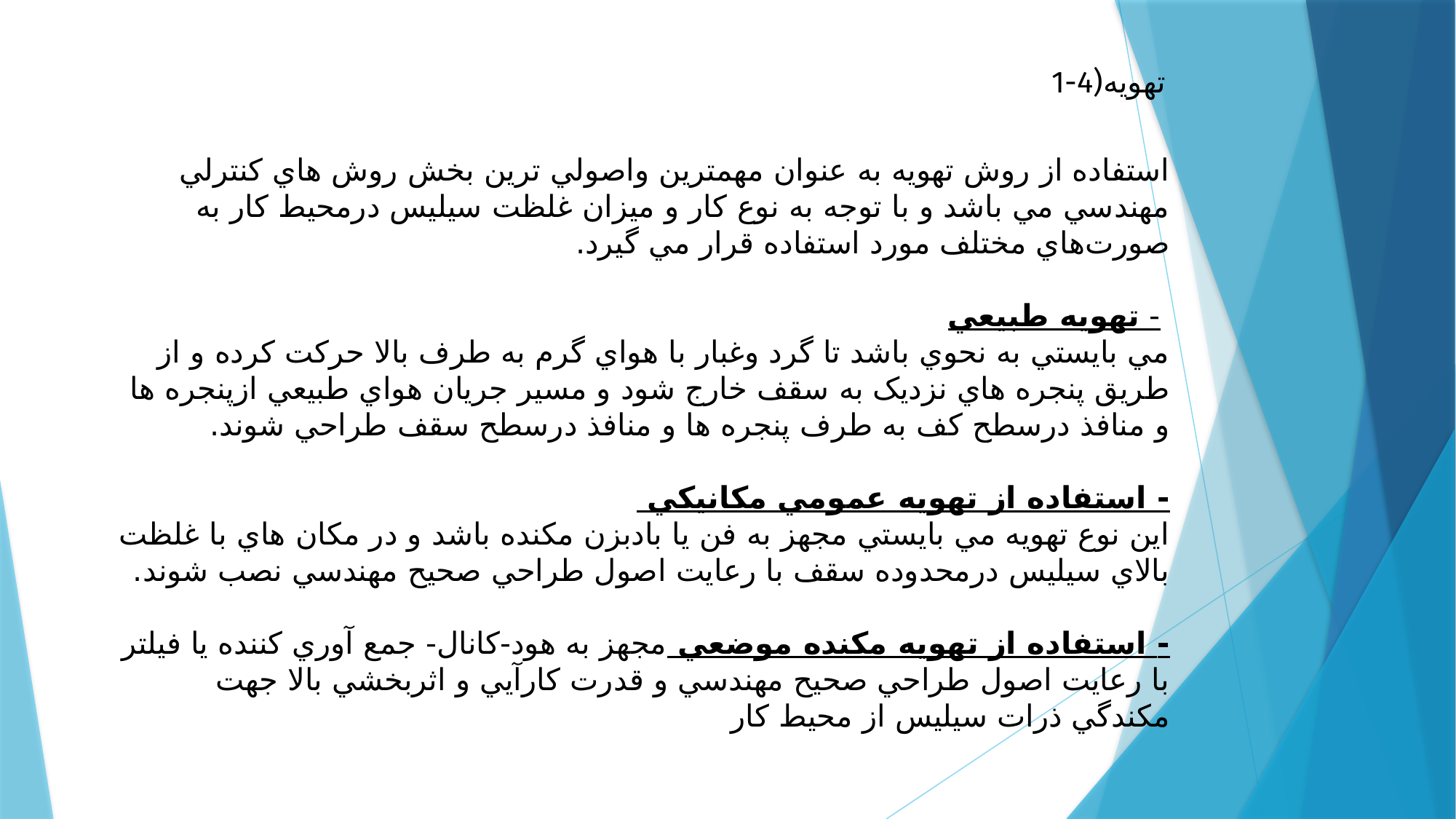

1-4)تهویه
استفاده از روش تهويه به عنوان مهمترين واصولي ترين بخش روش هاي كنترلي مهندسي مي باشد و با توجه به نوع كار و ميزان غلظت سيليس درمحيط كار به صورت‌هاي مختلف مورد استفاده قرار مي گيرد.

 - تهويه طبيعي
مي بايستي به نحوي باشد تا گرد وغبار با هواي گرم به طرف بالا حركت كرده و از طريق پنجره هاي نزديک به سقف خارج شود و مسير جريان هواي طبيعي ازپنجره ها و منافذ درسطح كف به طرف پنجره ها و منافذ درسطح سقف طراحي شوند.

- استفاده از تهويه عمومي مكانيكي
اين نوع تهويه مي بايستي مجهز به فن يا بادبزن مكنده باشد و در مكان هاي با غلظت بالاي سيليس درمحدوده سقف با رعايت اصول طراحي صحيح مهندسي نصب شوند.

- استفاده از تهويه مكنده موضعي مجهز به هود-كانال- جمع آوري كننده يا فيلتر با رعايت اصول طراحي صحيح مهندسي و قدرت كارآيي و اثربخشي بالا جهت مكندگي ذرات سيليس از محيط كار